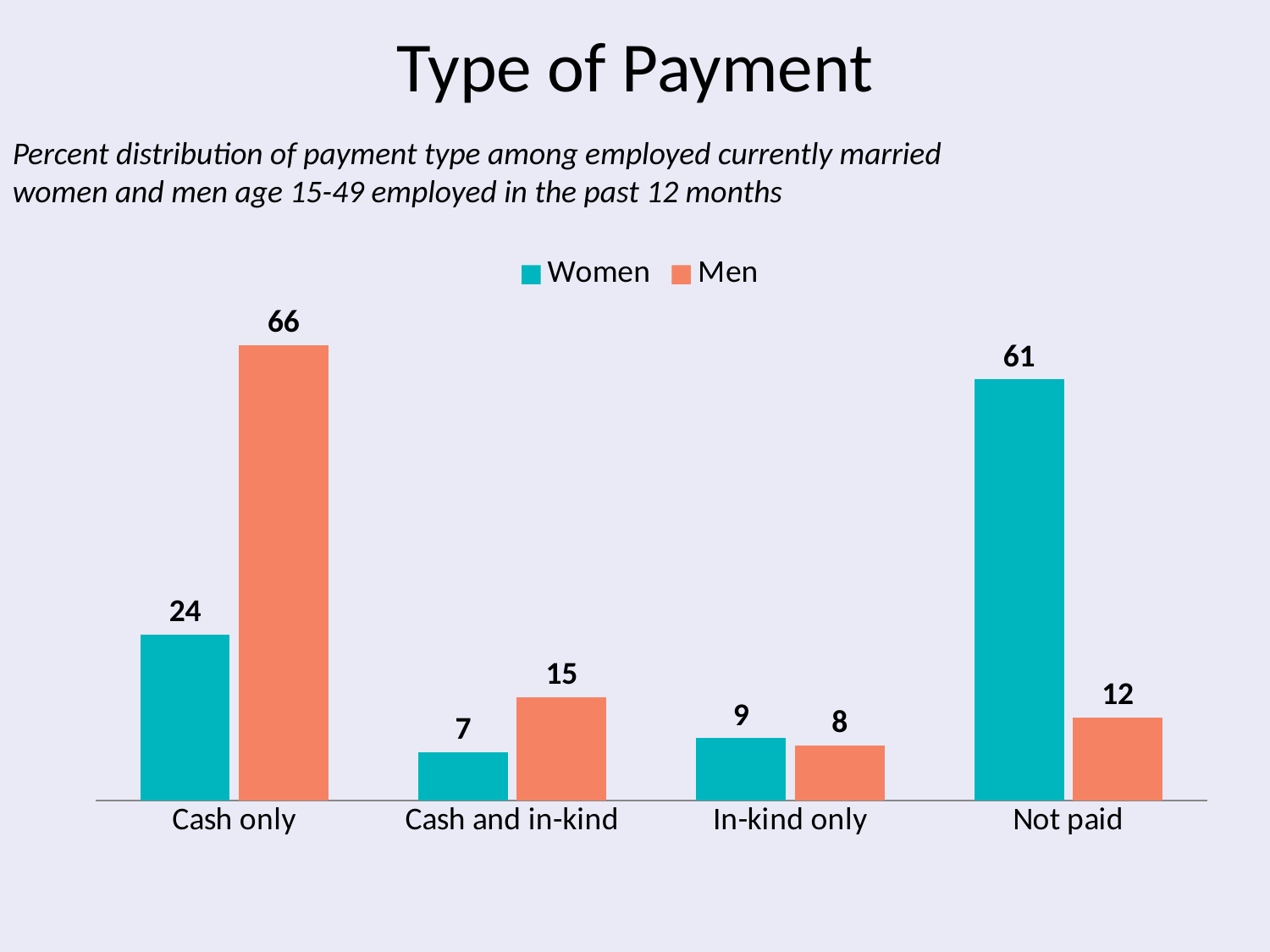

# Type of Payment
Percent distribution of payment type among employed currently married women and men age 15-49 employed in the past 12 months

### Chart

| Category | Women | Men |
|---|---|---|
| Cash only | 24.0 | 66.0 |
| Cash and in-kind | 7.0 | 15.0 |
| In-kind only | 9.0 | 8.0 |
| Not paid | 61.0 | 12.0 |